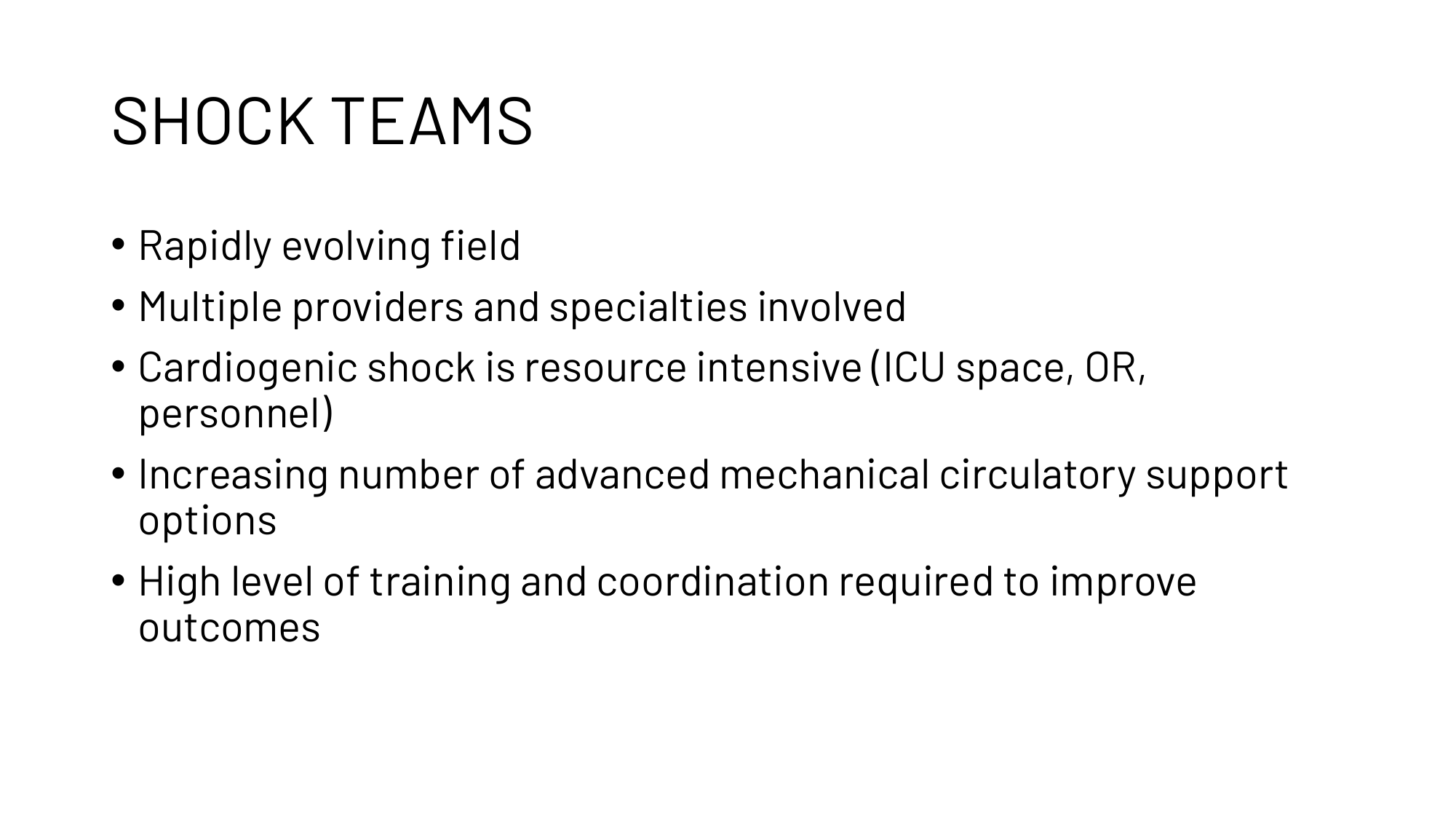

# SHOCK TEAMS
Rapidly evolving field
Multiple providers and specialties involved
Cardiogenic shock is resource intensive (ICU space, OR, personnel)
Increasing number of advanced mechanical circulatory support options
High level of training and coordination required to improve outcomes